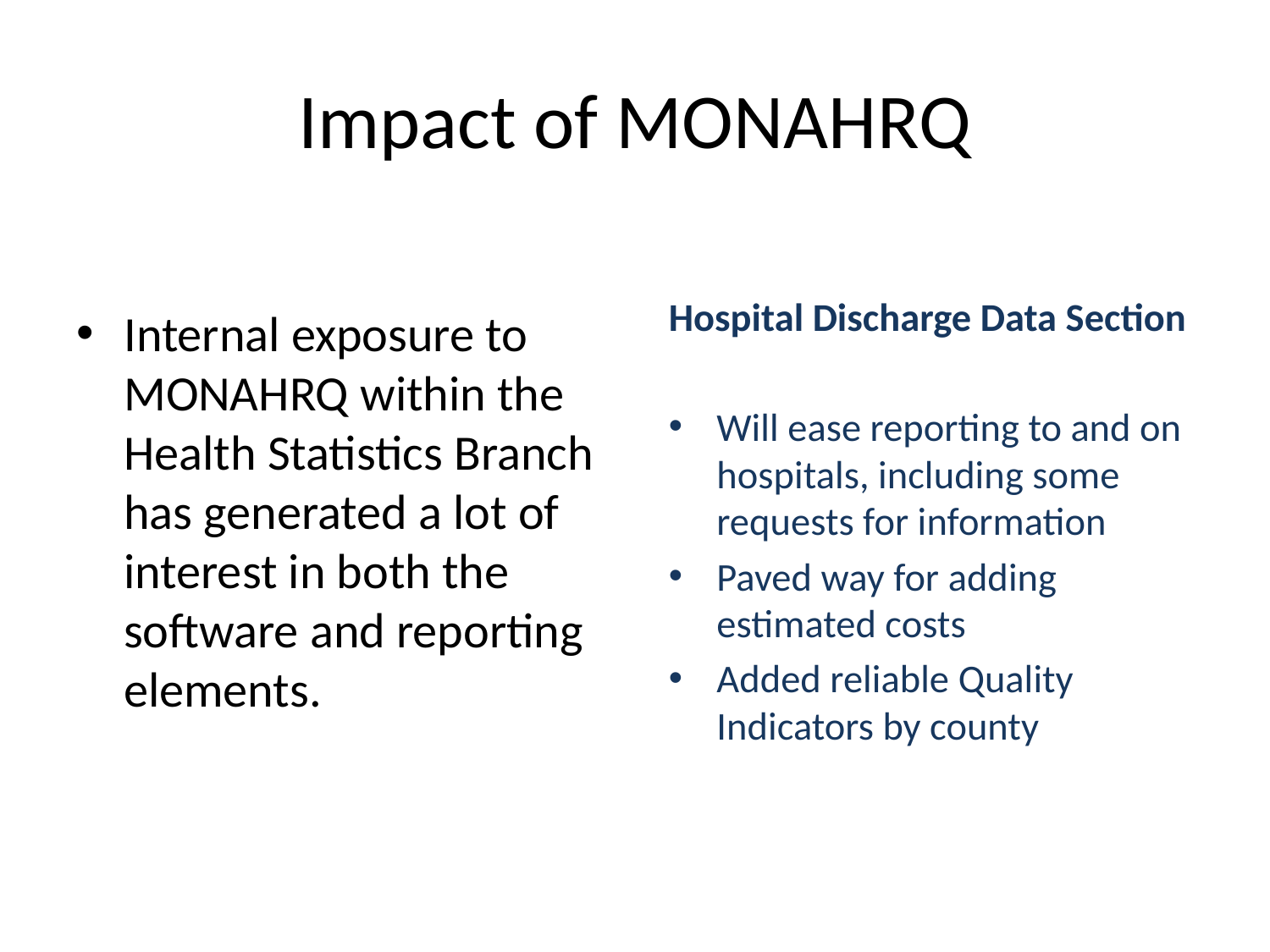

# Impact of MONAHRQ
Hospital Discharge Data Section

Will ease reporting to and on hospitals, including some requests for information
Paved way for adding estimated costs
Added reliable Quality Indicators by county
Internal exposure to MONAHRQ within the Health Statistics Branch has generated a lot of interest in both the software and reporting elements.